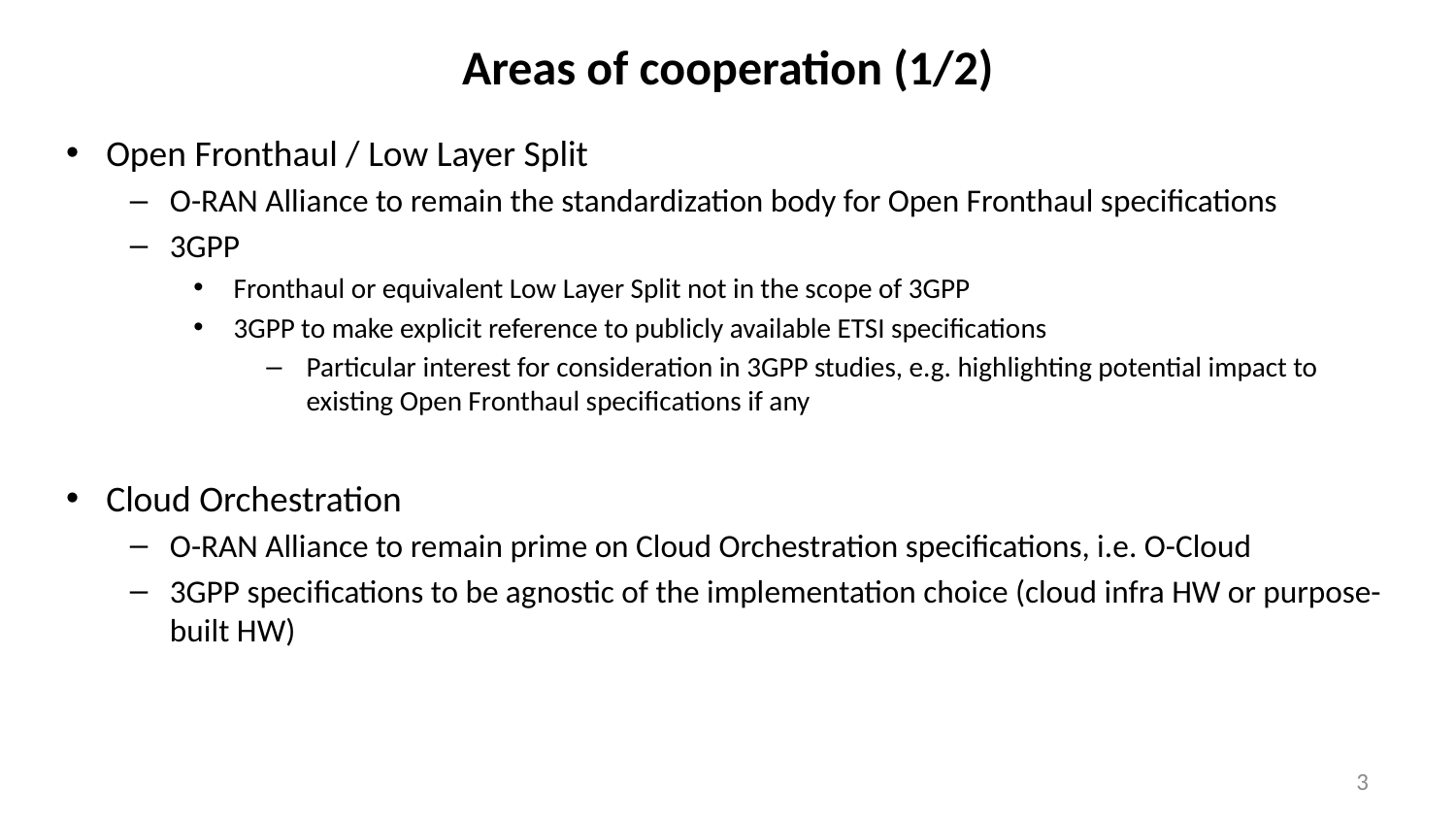

# Areas of cooperation (1/2)
Open Fronthaul / Low Layer Split
O-RAN Alliance to remain the standardization body for Open Fronthaul specifications
3GPP
Fronthaul or equivalent Low Layer Split not in the scope of 3GPP
3GPP to make explicit reference to publicly available ETSI specifications
Particular interest for consideration in 3GPP studies, e.g. highlighting potential impact to existing Open Fronthaul specifications if any

Cloud Orchestration
O-RAN Alliance to remain prime on Cloud Orchestration specifications, i.e. O-Cloud
3GPP specifications to be agnostic of the implementation choice (cloud infra HW or purpose-built HW)

3